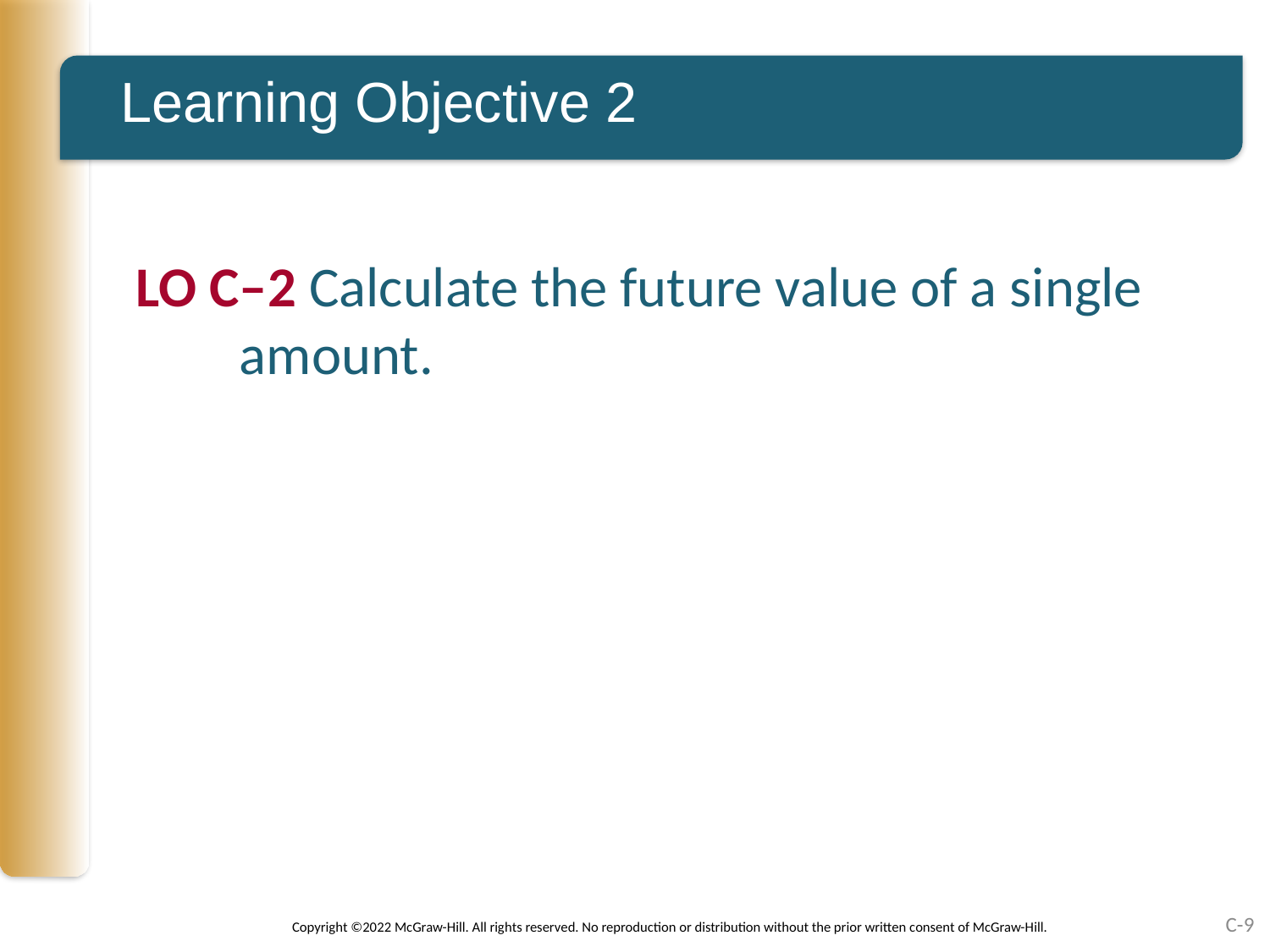

# Learning Objective 2

LO C–2 Calculate the future value of a single amount.
C-9
Copyright ©2022 McGraw-Hill. All rights reserved. No reproduction or distribution without the prior written consent of McGraw-Hill.